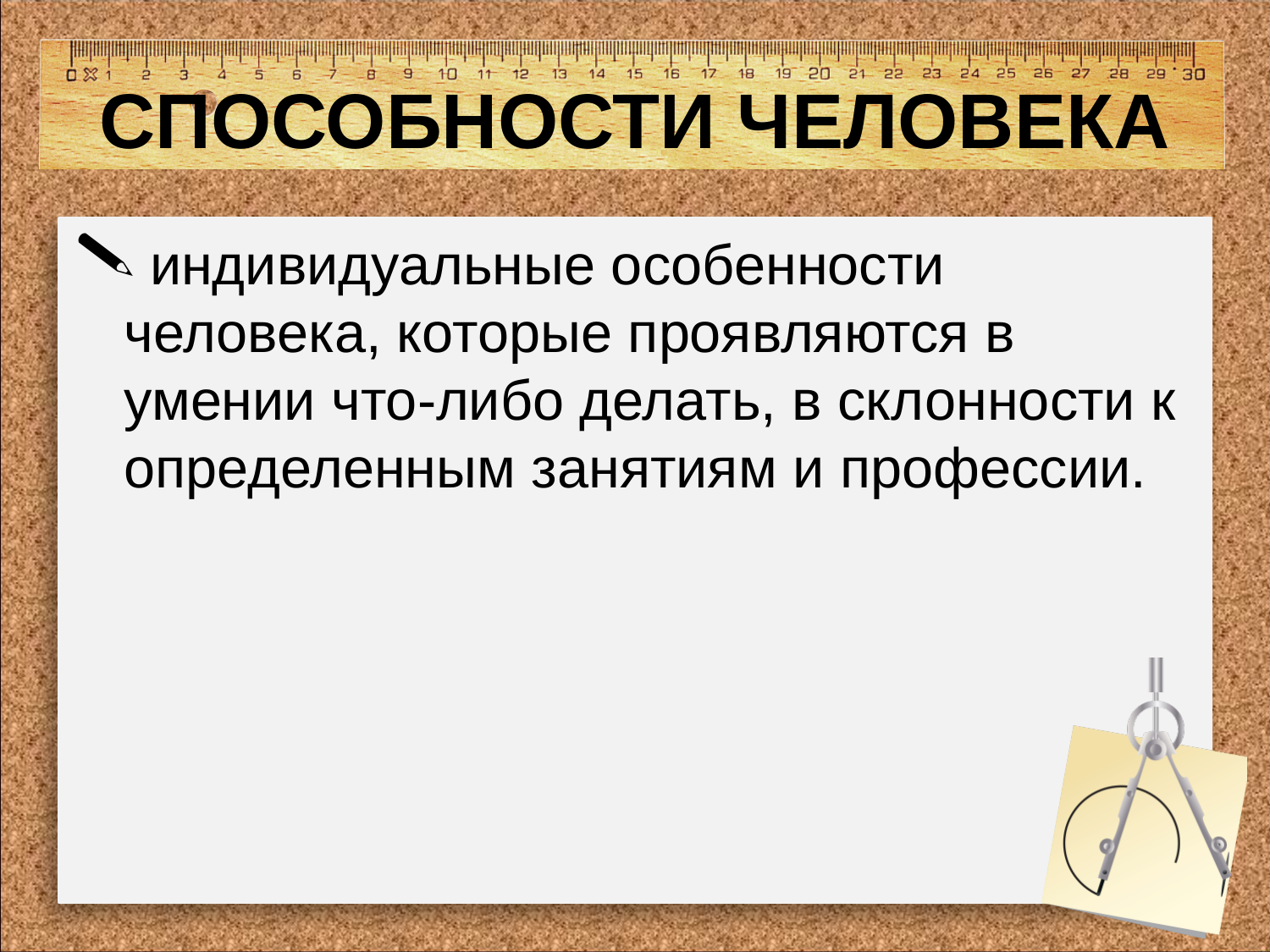

# СПОСОБНОСТИ ЧЕЛОВЕКА
 индивидуальные особенности человека, которые проявляются в умении что-либо делать, в склонности к определенным занятиям и профессии.